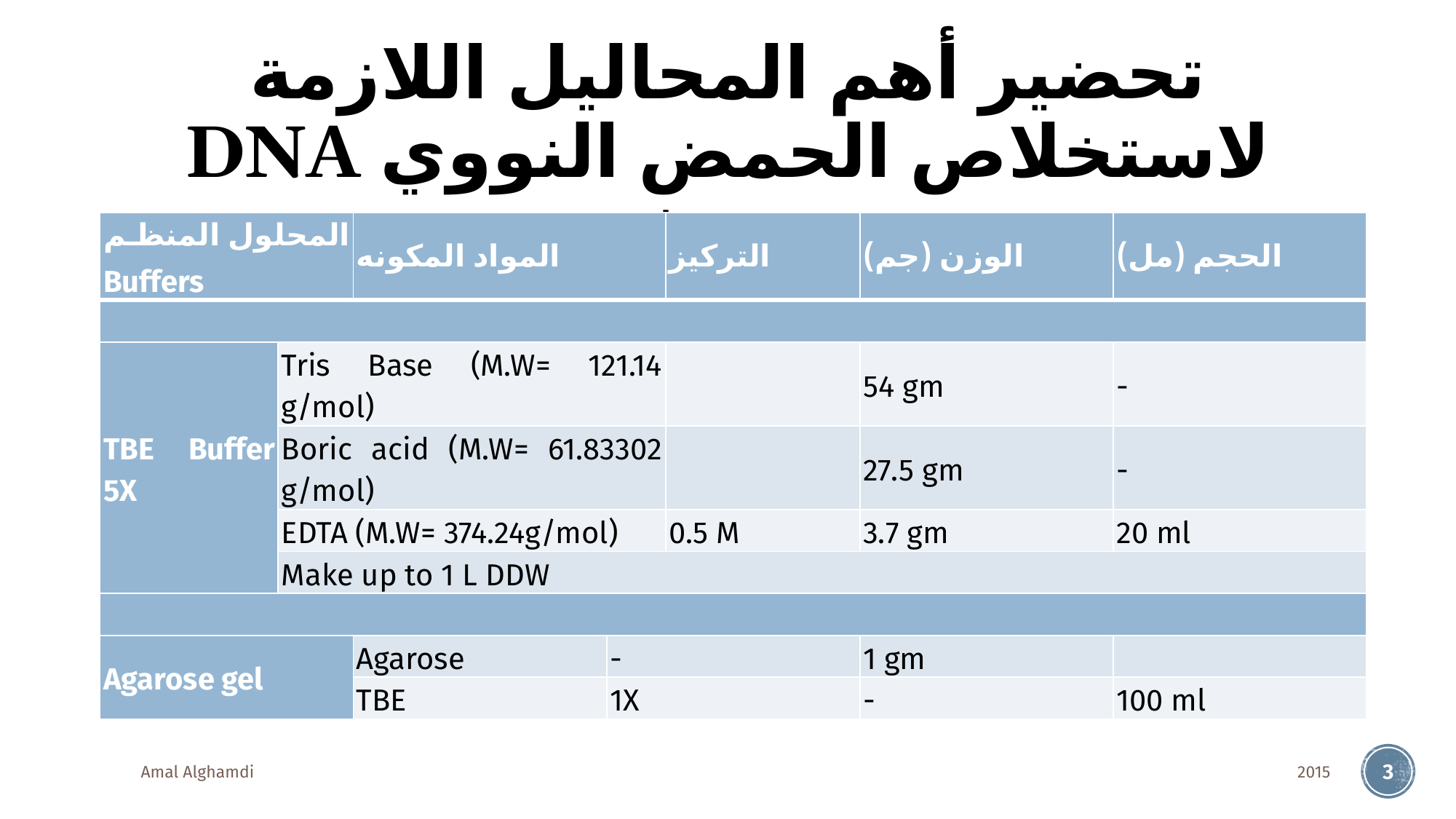

# تحضير أهم المحاليل اللازمة لاستخلاص الحمض النووي DNA وتعريفه
| المحلول المنظم Buffers |  | المواد المكونه |  | التركيز | الوزن (جم) | الحجم (مل) |
| --- | --- | --- | --- | --- | --- | --- |
|  |  |  |  |  |  |  |
| TBE Buffer 5X | Tris Base (M.W= 121.14 g/mol) |  |  |  | 54 gm | - |
|  | Boric acid (M.W= 61.83302 g/mol) |  |  |  | 27.5 gm | - |
|  | EDTA (M.W= 374.24g/mol) |  |  | 0.5 M | 3.7 gm | 20 ml |
|  | Make up to 1 L DDW |  |  |  |  |  |
|  |  |  |  |  |  |  |
| Agarose gel |  | Agarose | - |  | 1 gm |  |
|  |  | TBE | 1X |  | - | 100 ml |
Amal Alghamdi
2015
3